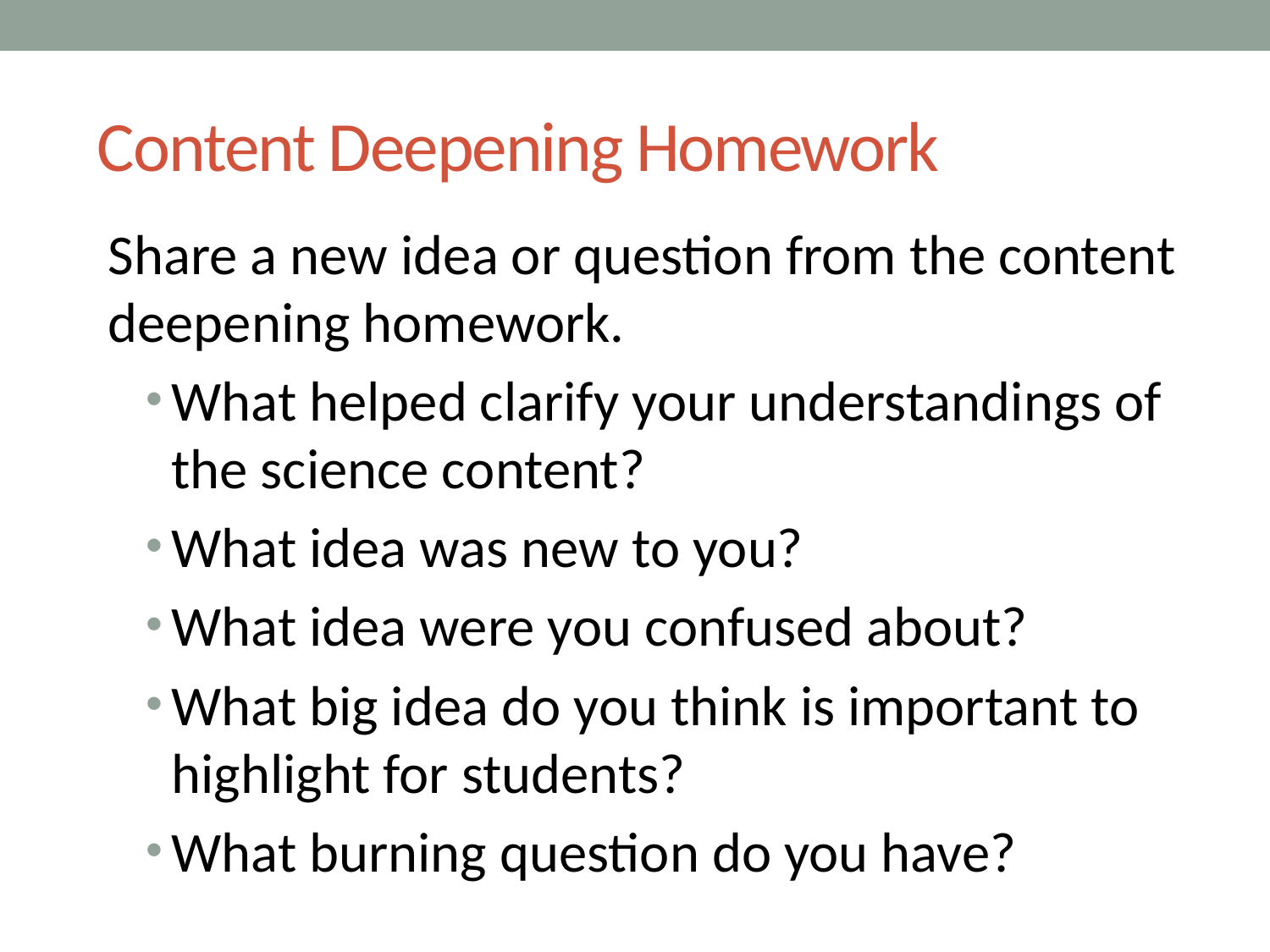

# Content Deepening Homework
Share a new idea or question from the content deepening homework.
What helped clarify your understandings of the science content?
What idea was new to you?
What idea were you confused about?
What big idea do you think is important to highlight for students?
What burning question do you have?